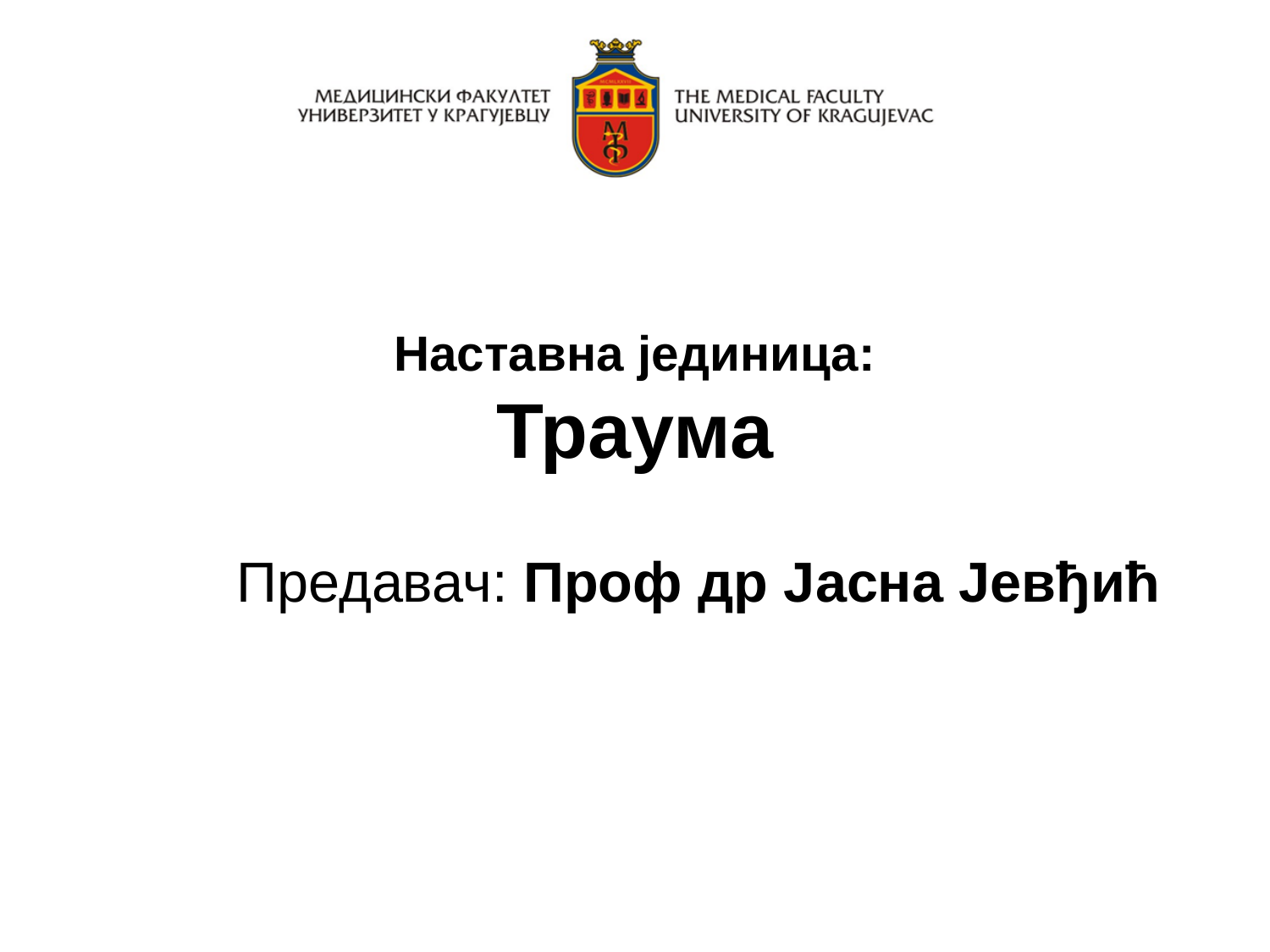

# Наставна јединица: Траума
Предавач: Проф др Јасна Јевђић